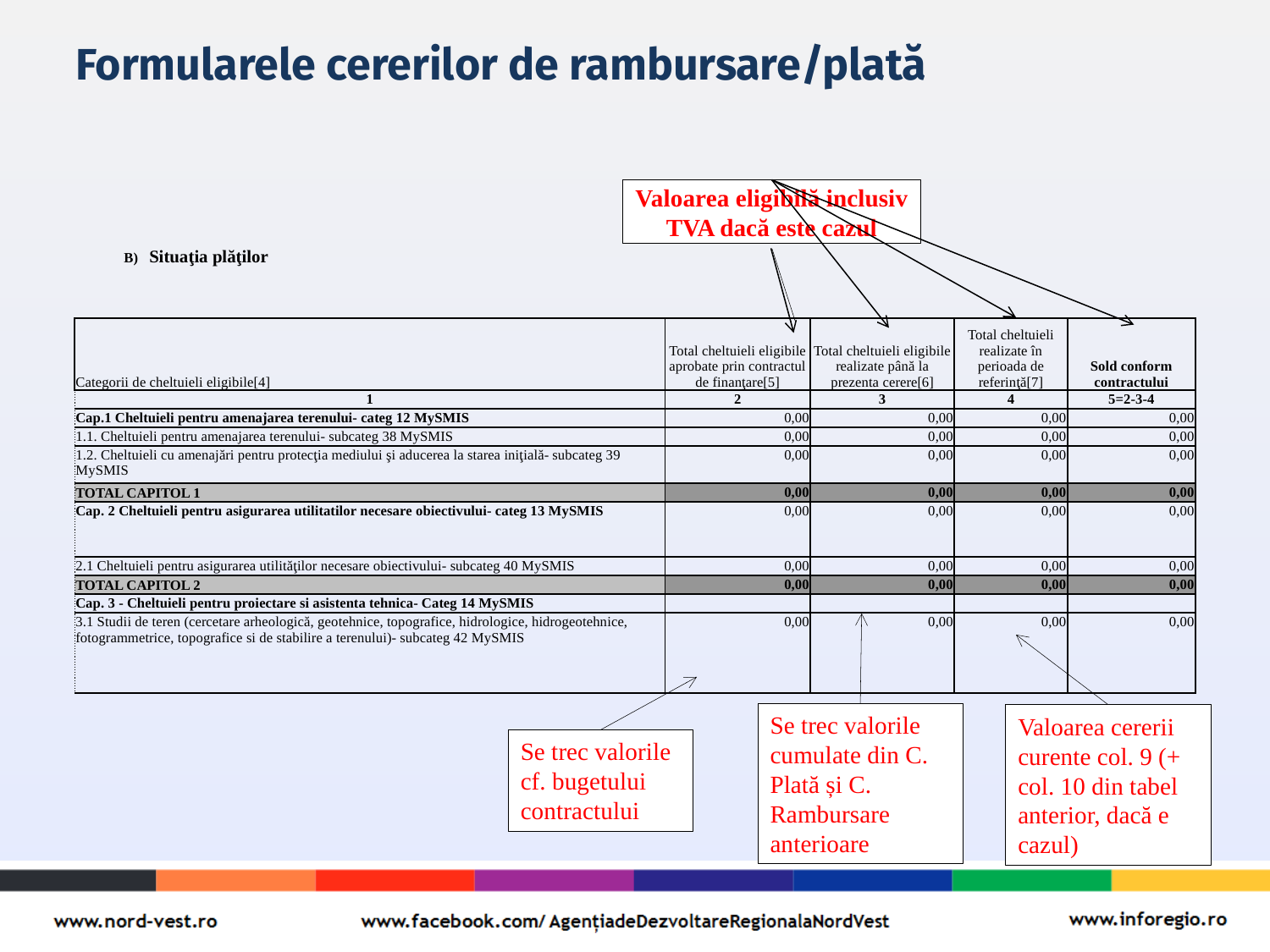

# Formularele cererilor de rambursare/plată
Valoarea eligibilă inclusiv TVA dacă este cazul
| B)    Situaţia plăţilor |  |  |  |  |
| --- | --- | --- | --- | --- |
|  |  |  |  |  |
| Categorii de cheltuieli eligibile[4] | Total cheltuieli eligibile aprobate prin contractul de finanţare[5] | Total cheltuieli eligibile realizate până la prezenta cerere[6] | Total cheltuieli realizate în perioada de referinţă[7] | Sold conform contractului |
| 1 | 2 | 3 | 4 | 5=2-3-4 |
| Cap.1 Cheltuieli pentru amenajarea terenului- categ 12 MySMIS | 0,00 | 0,00 | 0,00 | 0,00 |
| 1.1. Cheltuieli pentru amenajarea terenului- subcateg 38 MySMIS | 0,00 | 0,00 | 0,00 | 0,00 |
| 1.2. Cheltuieli cu amenajări pentru protecţia mediului şi aducerea la starea iniţială- subcateg 39 MySMIS | 0,00 | 0,00 | 0,00 | 0,00 |
| TOTAL CAPITOL 1 | 0,00 | 0,00 | 0,00 | 0,00 |
| Cap. 2 Cheltuieli pentru asigurarea utilitatilor necesare obiectivului- categ 13 MySMIS | 0,00 | 0,00 | 0,00 | 0,00 |
| 2.1 Cheltuieli pentru asigurarea utilităţilor necesare obiectivului- subcateg 40 MySMIS | 0,00 | 0,00 | 0,00 | 0,00 |
| TOTAL CAPITOL 2 | 0,00 | 0,00 | 0,00 | 0,00 |
| Cap. 3 - Cheltuieli pentru proiectare si asistenta tehnica- Categ 14 MySMIS |  |  |  |  |
| 3.1 Studii de teren (cercetare arheologică, geotehnice, topografice, hidrologice, hidrogeotehnice, fotogrammetrice, topografice si de stabilire a terenului)- subcateg 42 MySMIS | 0,00 | 0,00 | 0,00 | 0,00 |
Se trec valorile cumulate din C. Plată și C. Rambursare anterioare
Valoarea cererii curente col. 9 (+ col. 10 din tabel anterior, dacă e cazul)
Se trec valorile cf. bugetului contractului